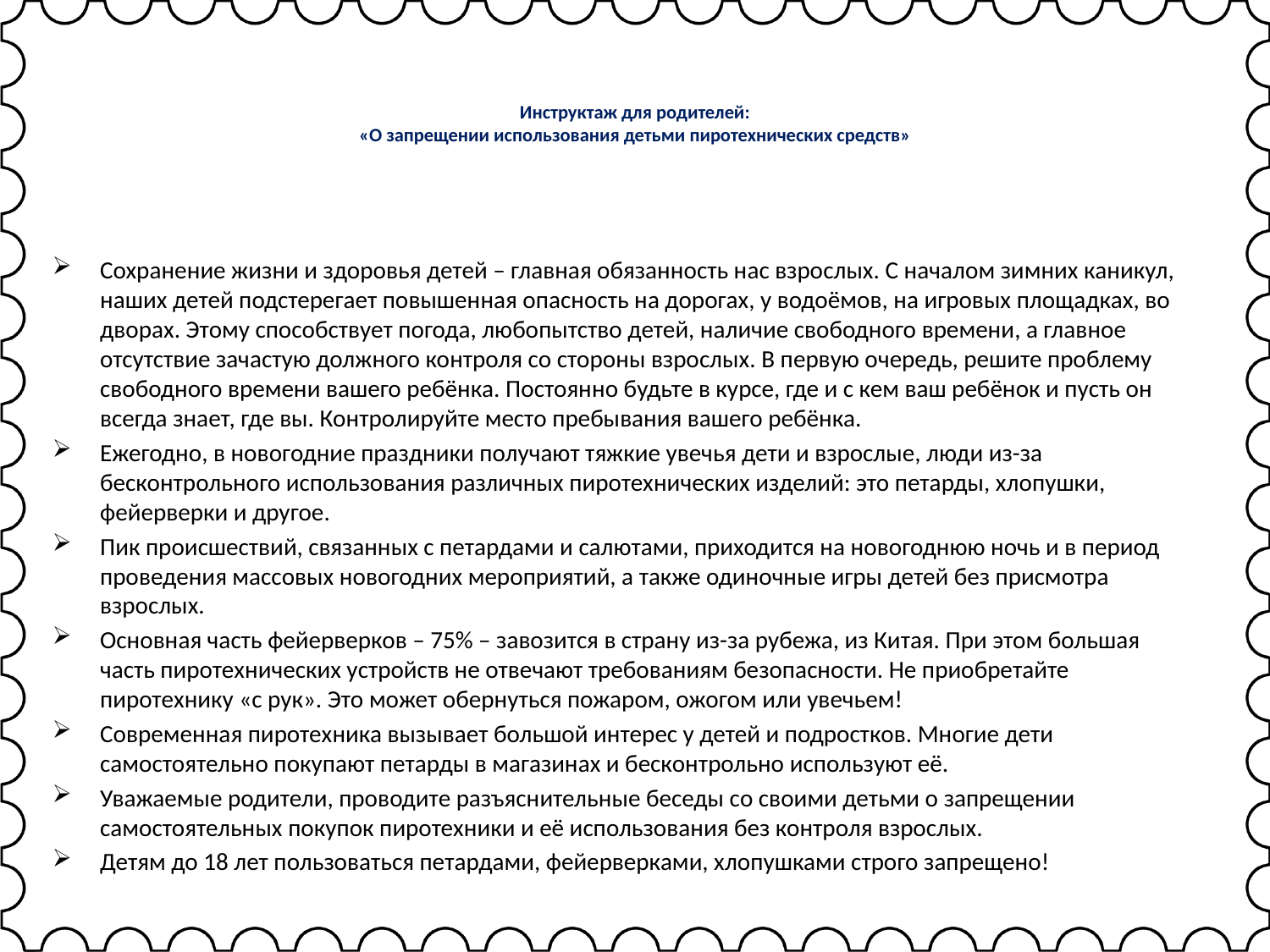

# Инструктаж для родителей: «О запрещении использования детьми пиротехнических средств»
Сохранение жизни и здоровья детей – главная обязанность нас взрослых. С началом зимних каникул, наших детей подстерегает повышенная опасность на дорогах, у водоёмов, на игровых площадках, во дворах. Этому способствует погода, любопытство детей, наличие свободного времени, а главное отсутствие зачастую должного контроля со стороны взрослых. В первую очередь, решите проблему свободного времени вашего ребёнка. Постоянно будьте в курсе, где и с кем ваш ребёнок и пусть он всегда знает, где вы. Контролируйте место пребывания вашего ребёнка.
Ежегодно, в новогодние праздники получают тяжкие увечья дети и взрослые, люди из-за бесконтрольного использования различных пиротехнических изделий: это петарды, хлопушки, фейерверки и другое.
Пик происшествий, связанных с петардами и салютами, приходится на новогоднюю ночь и в период проведения массовых новогодних мероприятий, а также одиночные игры детей без присмотра взрослых.
Основная часть фейерверков – 75% – завозится в страну из-за рубежа, из Китая. При этом большая часть пиротехнических устройств не отвечают требованиям безопасности. Не приобретайте пиротехнику «с рук». Это может обернуться пожаром, ожогом или увечьем!
Современная пиротехника вызывает большой интерес у детей и подростков. Многие дети самостоятельно покупают петарды в магазинах и бесконтрольно используют её.
Уважаемые родители, проводите разъяснительные беседы со своими детьми о запрещении самостоятельных покупок пиротехники и её использования без контроля взрослых.
Детям до 18 лет пользоваться петардами, фейерверками, хлопушками строго запрещено!